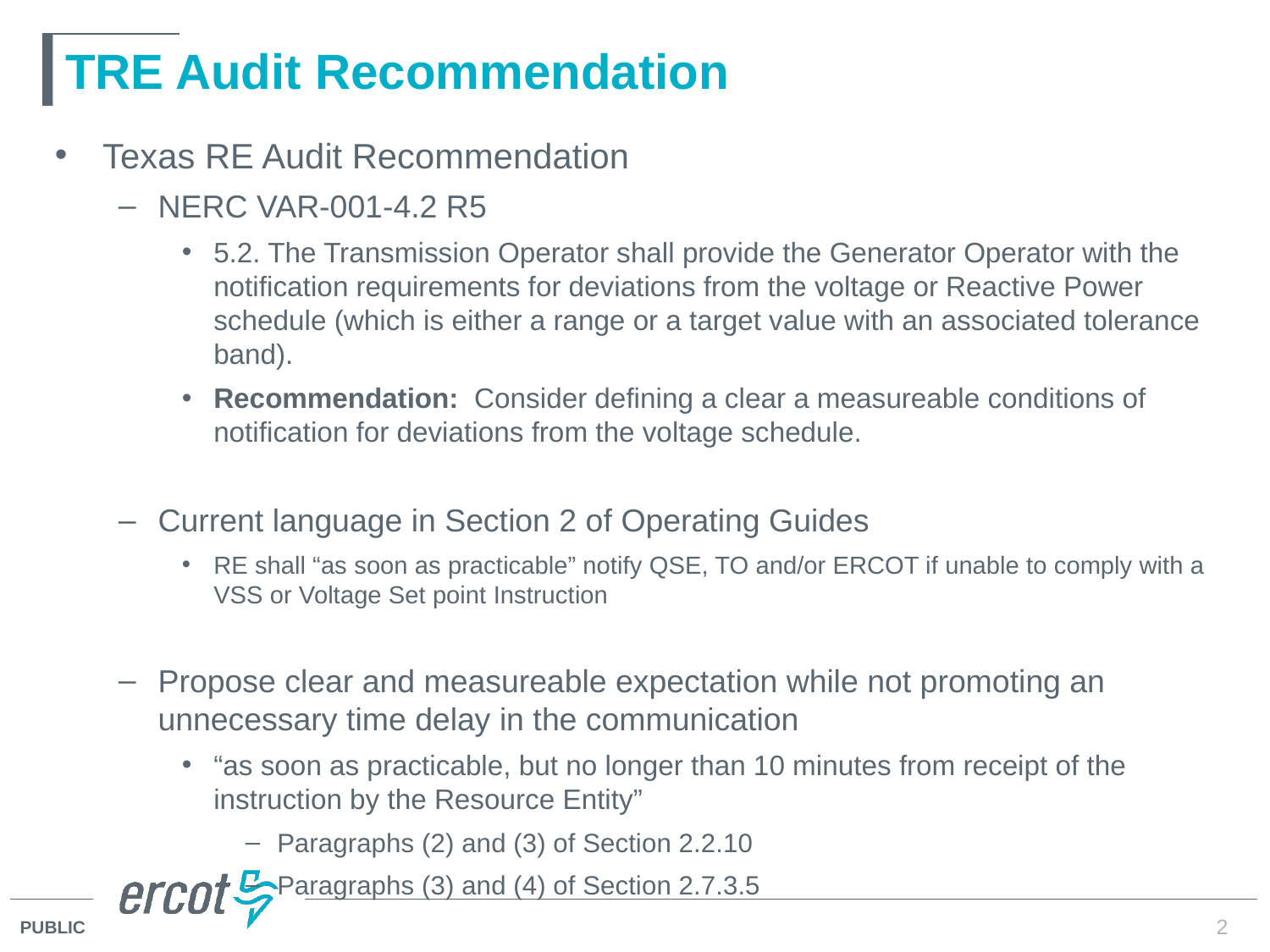

# TRE Audit Recommendation
Texas RE Audit Recommendation
NERC VAR-001-4.2 R5
5.2. The Transmission Operator shall provide the Generator Operator with the notification requirements for deviations from the voltage or Reactive Power schedule (which is either a range or a target value with an associated tolerance band).
Recommendation:  Consider defining a clear a measureable conditions of notification for deviations from the voltage schedule.

Current language in Section 2 of Operating Guides
RE shall “as soon as practicable” notify QSE, TO and/or ERCOT if unable to comply with a VSS or Voltage Set point Instruction

Propose clear and measureable expectation while not promoting an unnecessary time delay in the communication
“as soon as practicable, but no longer than 10 minutes from receipt of the instruction by the Resource Entity”
Paragraphs (2) and (3) of Section 2.2.10
Paragraphs (3) and (4) of Section 2.7.3.5
2